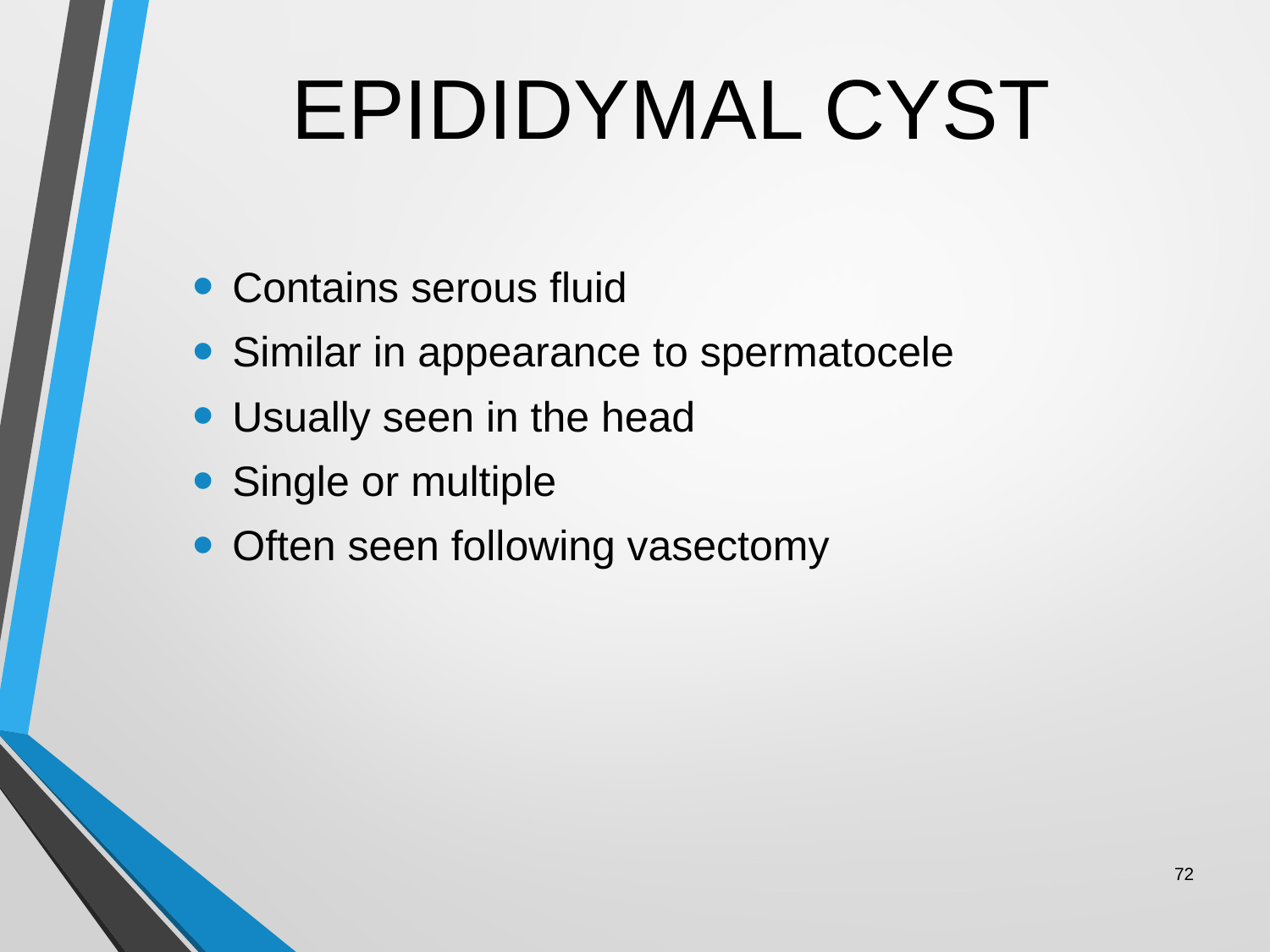

# EPIDIDYMAL CYST
Contains serous fluid
Similar in appearance to spermatocele
Usually seen in the head
Single or multiple
Often seen following vasectomy
72